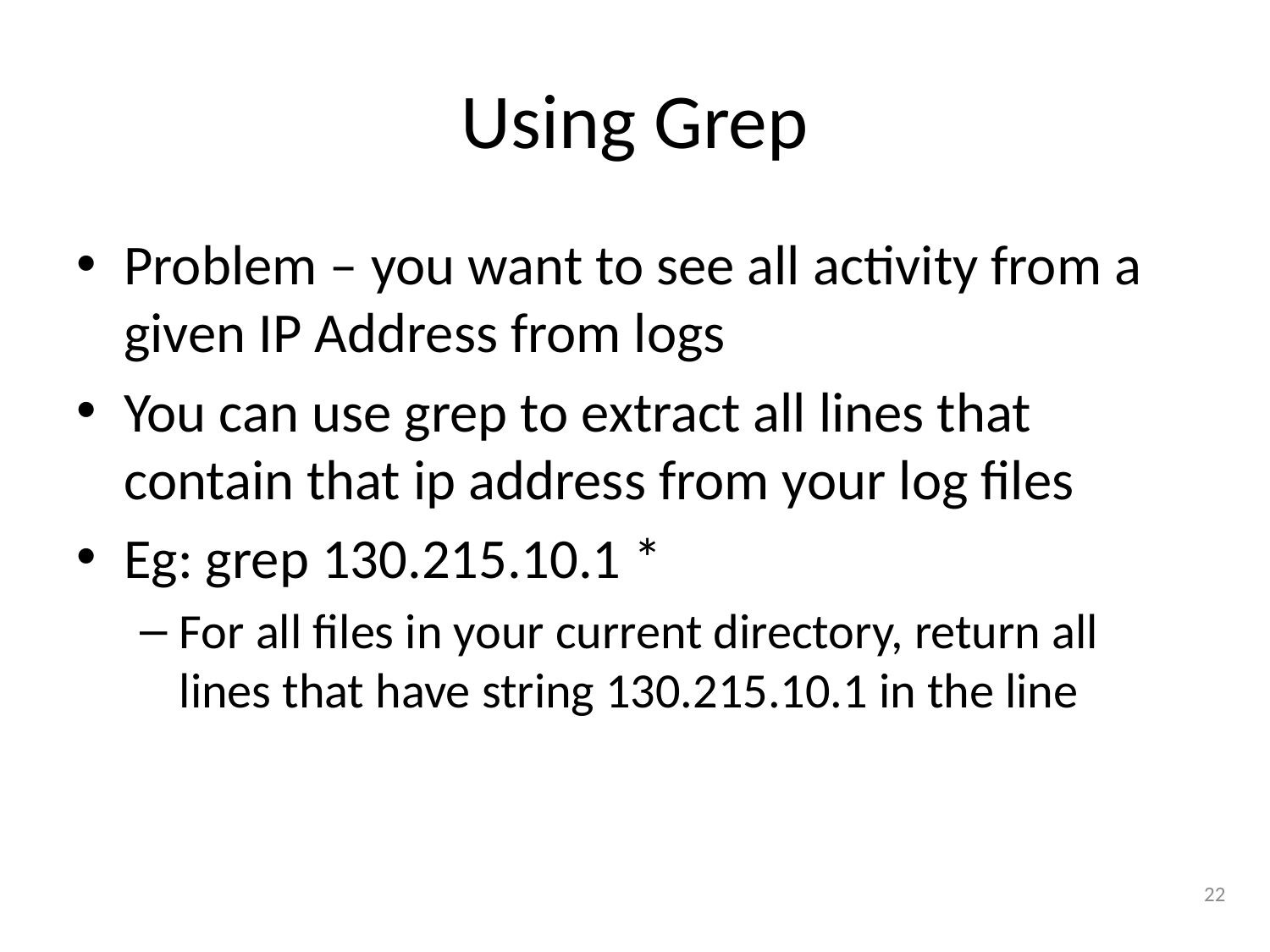

# Using Grep
Problem – you want to see all activity from a given IP Address from logs
You can use grep to extract all lines that contain that ip address from your log files
Eg: grep 130.215.10.1 *
For all files in your current directory, return all lines that have string 130.215.10.1 in the line

22